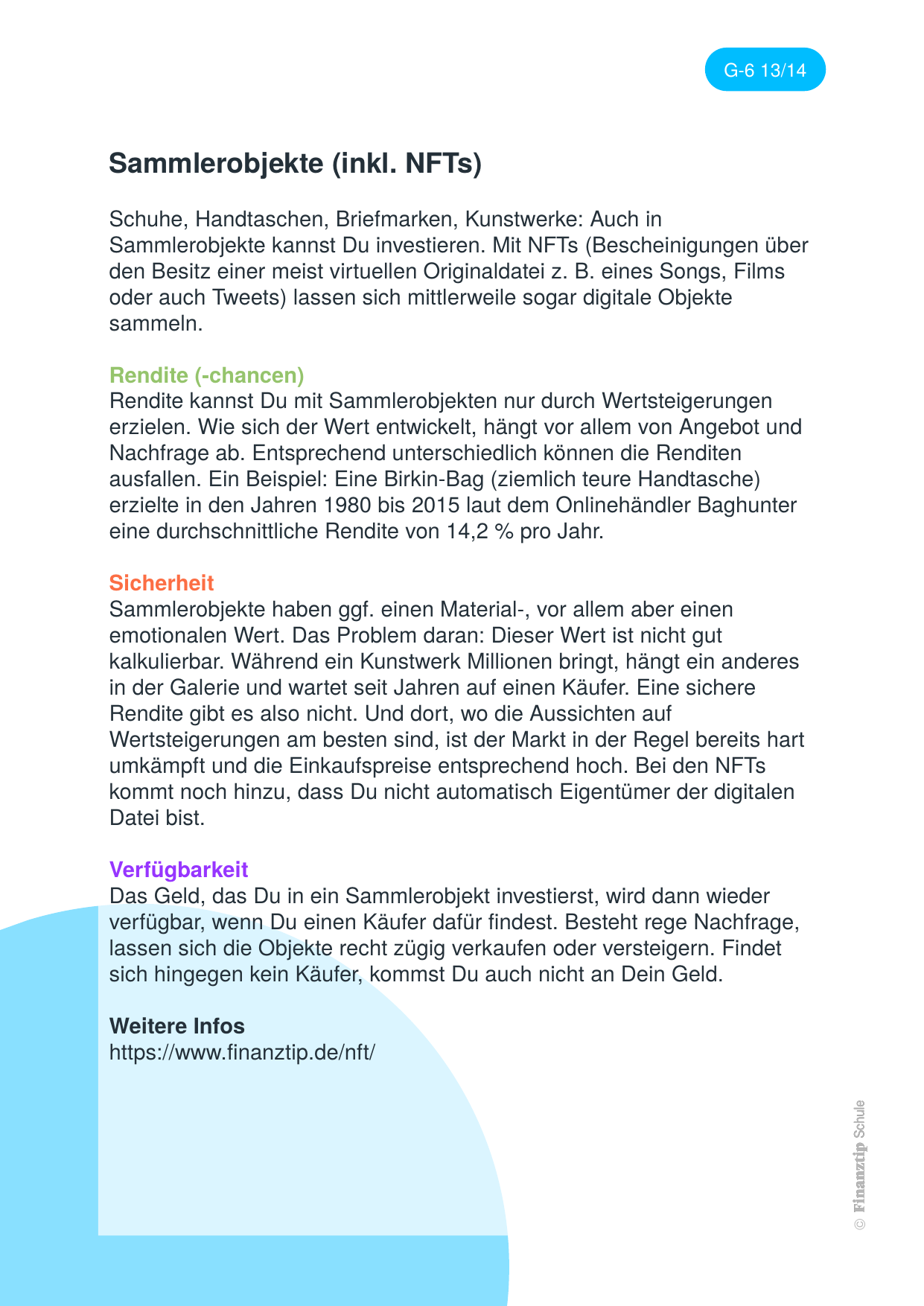

Sammlerobjekte (inkl. NFTs)

Schuhe, Handtaschen, Briefmarken, Kunstwerke: Auch in Sammlerobjekte kannst Du investieren. Mit NFTs (Bescheinigungen über den Besitz einer meist virtuellen Originaldatei z. B. eines Songs, Films oder auch Tweets) lassen sich mittlerweile sogar digitale Objekte sammeln.

Rendite (-chancen)
Rendite kannst Du mit Sammlerobjekten nur durch Wertsteigerungen erzielen. Wie sich der Wert entwickelt, hängt vor allem von Angebot und Nachfrage ab. Entsprechend unterschiedlich können die Renditen ausfallen. Ein Beispiel: Eine Birkin-Bag (ziemlich teure Handtasche) erzielte in den Jahren 1980 bis 2015 laut dem Onlinehändler Baghunter eine durchschnittliche Rendite von 14,2 % pro Jahr.

Sicherheit
Sammlerobjekte haben ggf. einen Material-, vor allem aber einen emotionalen Wert. Das Problem daran: Dieser Wert ist nicht gut kalkulierbar. Während ein Kunstwerk Millionen bringt, hängt ein anderes in der Galerie und wartet seit Jahren auf einen Käufer. Eine sichere Rendite gibt es also nicht. Und dort, wo die Aussichten auf Wertsteigerungen am besten sind, ist der Markt in der Regel bereits hart umkämpft und die Einkaufspreise entsprechend hoch. Bei den NFTs kommt noch hinzu, dass Du nicht automatisch Eigentümer der digitalen Datei bist.

Verfügbarkeit
Das Geld, das Du in ein Sammlerobjekt investierst, wird dann wieder verfügbar, wenn Du einen Käufer dafür findest. Besteht rege Nachfrage, lassen sich die Objekte recht zügig verkaufen oder versteigern. Findet sich hingegen kein Käufer, kommst Du auch nicht an Dein Geld.

Weitere Infos
https://www.finanztip.de/nft/